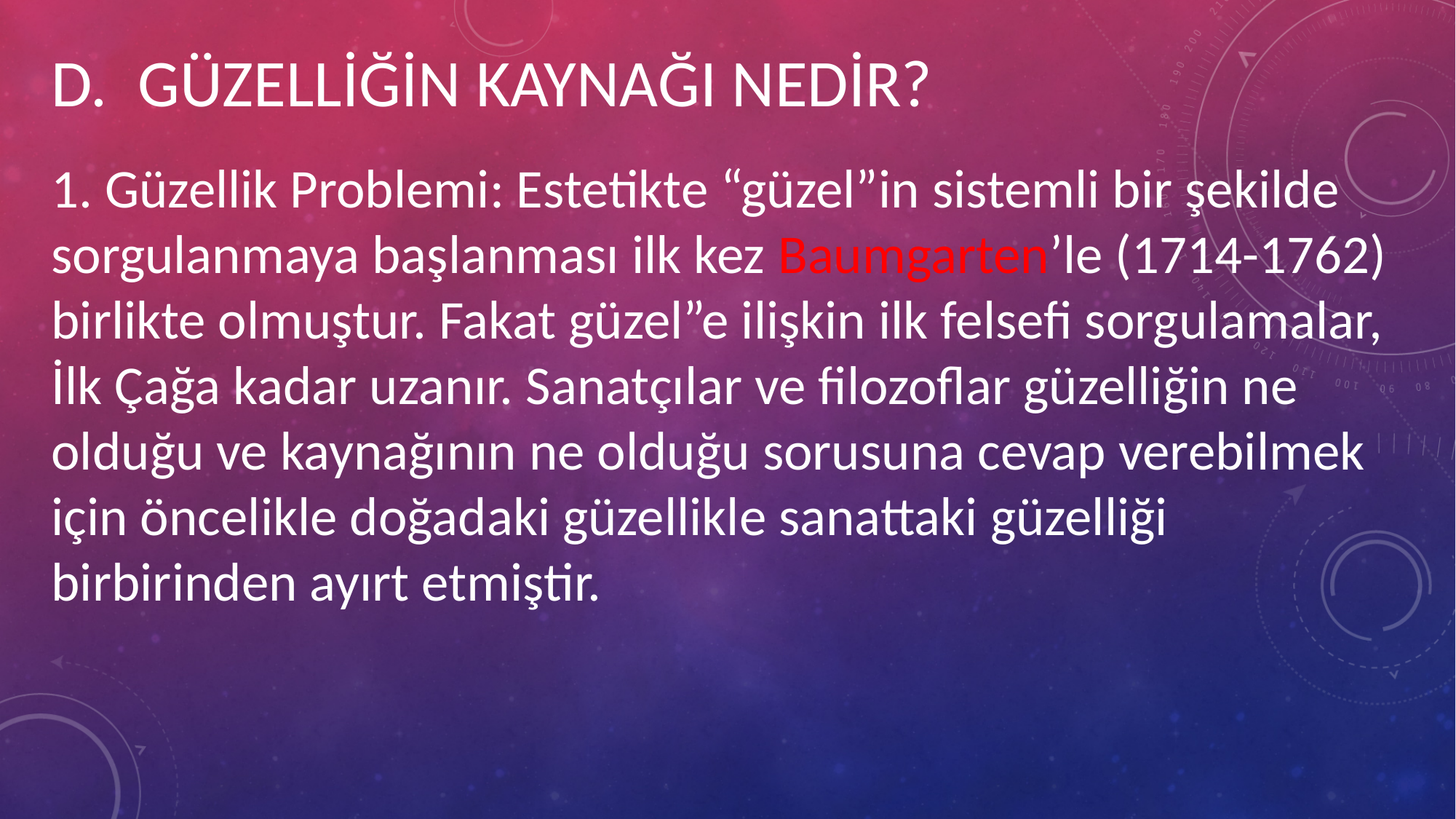

D.  GÜZELLİĞİN KAYNAĞI NEDİR?

1. Güzellik Problemi: Estetikte “güzel”in sistemli bir şekilde sorgulanmaya başlanması ilk kez Baumgarten’le (1714-1762) birlikte olmuştur. Fakat güzel”e ilişkin ilk felsefi sorgulamalar, İlk Çağa kadar uzanır. Sanatçılar ve filozoflar güzelliğin ne olduğu ve kaynağının ne olduğu sorusuna cevap verebilmek için öncelikle doğadaki güzellikle sanattaki güzelliği birbirinden ayırt etmiştir.